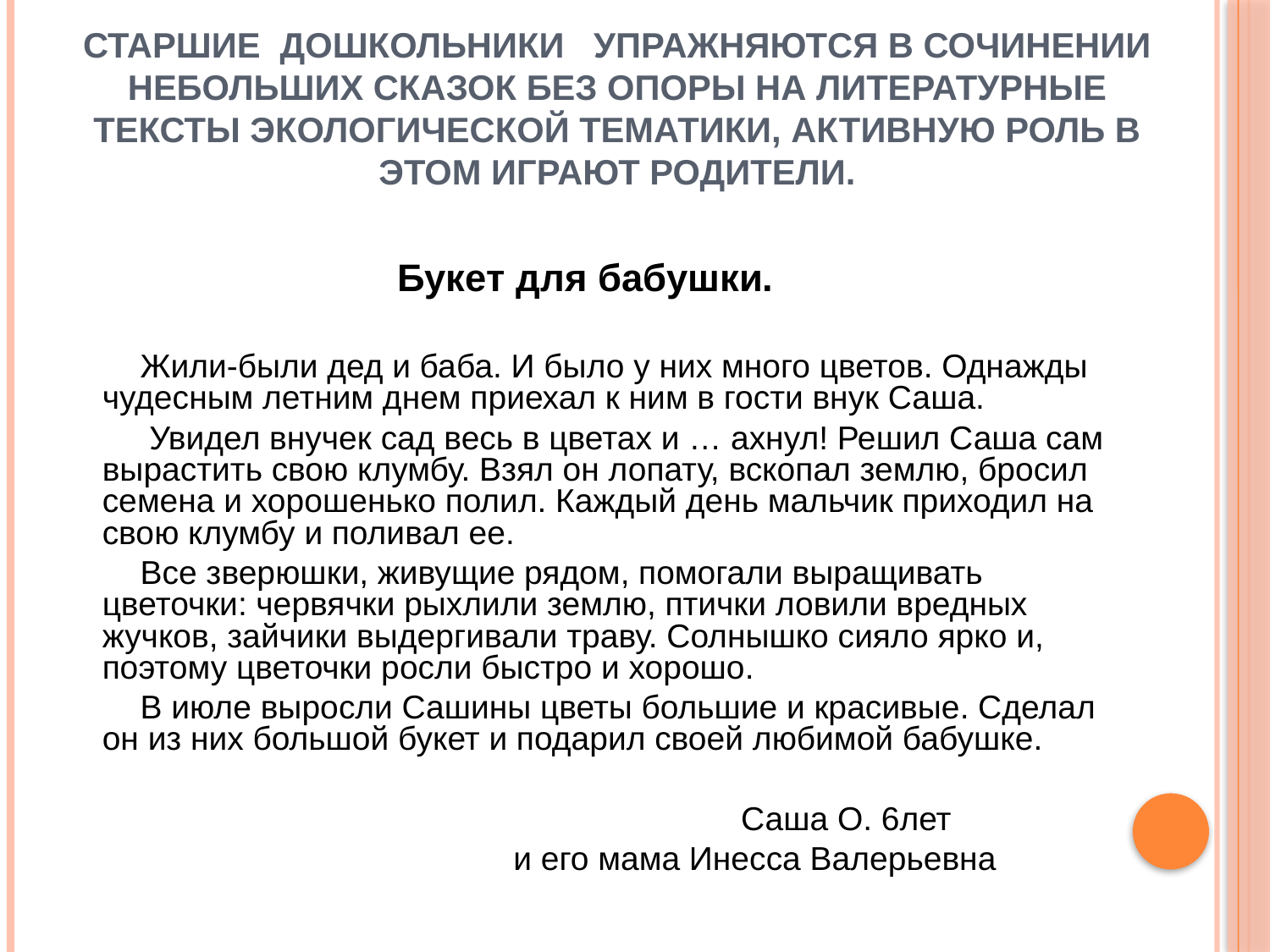

# Старшие  дошкольники   упражняются в сочинении небольших сказок без опоры на литературные тексты экологической тематики, активную роль в этом играют родители.
Букет для бабушки.

        Жили-были дед и баба. И было у них много цветов. Однажды чудесным летним днем приехал к ним в гости внук Саша.
         Увидел внучек сад весь в цветах и … ахнул! Решил Саша сам вырастить свою клумбу. Взял он лопату, вскопал землю, бросил семена и хорошенько полил. Каждый день мальчик приходил на свою клумбу и поливал ее.
        Все зверюшки, живущие рядом, помогали выращивать цветочки: червячки рыхлили землю, птички ловили вредных жучков, зайчики выдергивали траву. Солнышко сияло ярко и, поэтому цветочки росли быстро и хорошо.
        В июле выросли Сашины цветы большие и красивые. Сделал он из них большой букет и подарил своей любимой бабушке.

                                                                          Саша О. 6лет
                                                 и его мама Инесса Валерьевна